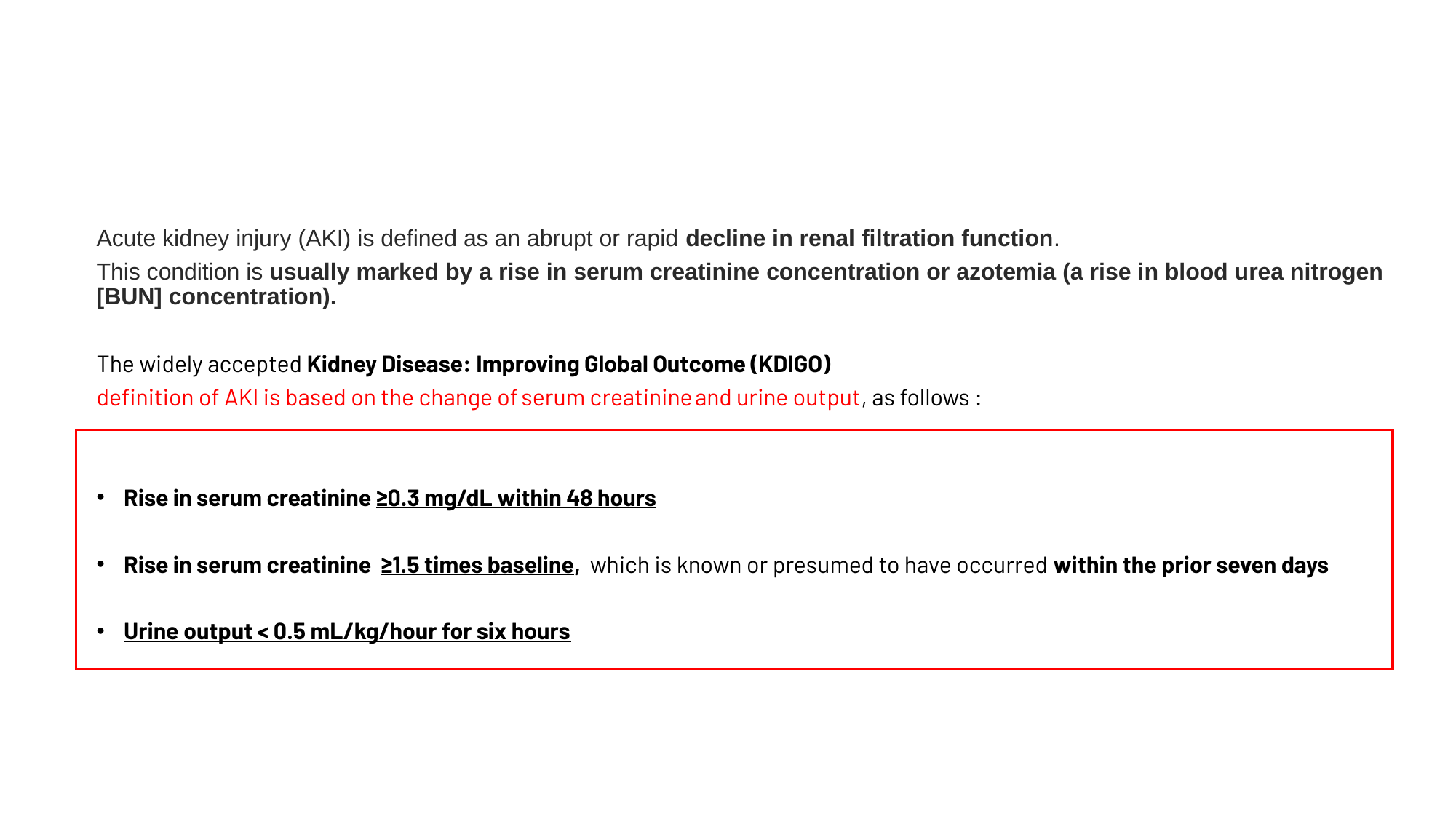

Acute kidney injury (AKI) is defined as an abrupt or rapid decline in renal filtration function.
This condition is usually marked by a rise in serum creatinine concentration or azotemia (a rise in blood urea nitrogen [BUN] concentration).

The widely accepted Kidney Disease: Improving Global Outcome (KDIGO)
definition of AKI is based on the change of serum creatinine and urine output, as follows :

Rise in serum creatinine ≥0.3 mg/dL within 48 hours

Rise in serum creatinine  ≥1.5 times baseline,  which is known or presumed to have occurred within the prior seven days

Urine output < 0.5 mL/kg/hour for six hours